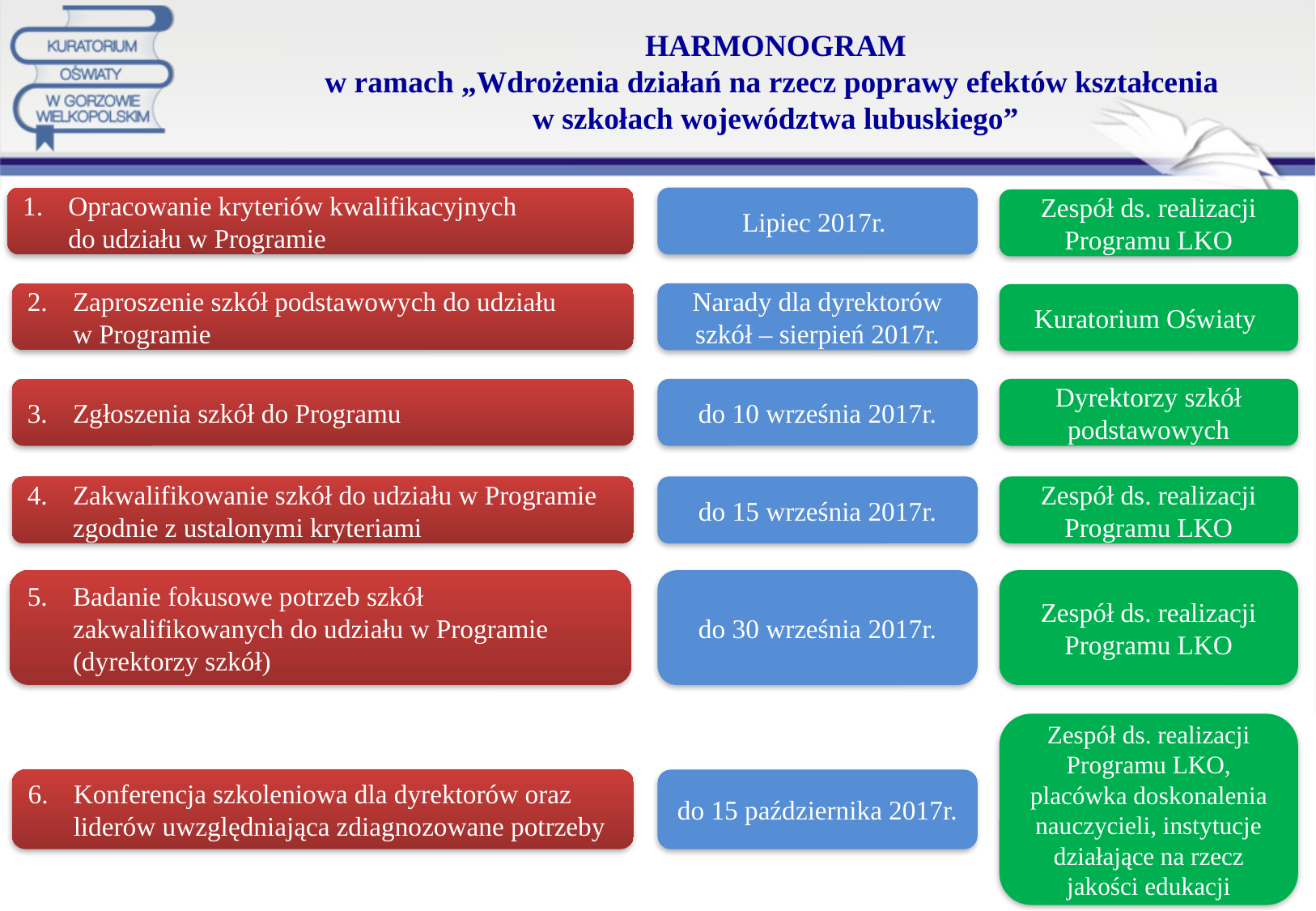

# HARMONOGRAM w ramach „Wdrożenia działań na rzecz poprawy efektów kształcenia w szkołach województwa lubuskiego”
Lipiec 2017r.
Opracowanie kryteriów kwalifikacyjnych
do udziału w Programie

Zespół ds. realizacji Programu LKO
Narady dla dyrektorów szkół – sierpień 2017r.
Zaproszenie szkół podstawowych do udziału
w Programie
Kuratorium Oświaty
do 10 września 2017r.
Zgłoszenia szkół do Programu
Dyrektorzy szkół podstawowych
do 15 września 2017r.
Zakwalifikowanie szkół do udziału w Programie zgodnie z ustalonymi kryteriami
Zespół ds. realizacji Programu LKO
Badanie fokusowe potrzeb szkół zakwalifikowanych do udziału w Programie
(dyrektorzy szkół)
do 30 września 2017r.
Zespół ds. realizacji Programu LKO
Zespół ds. realizacji Programu LKO, placówka doskonalenia nauczycieli, instytucje działające na rzecz jakości edukacji
Konferencja szkoleniowa dla dyrektorów oraz
liderów uwzględniająca zdiagnozowane potrzeby
do 15 października 2017r.